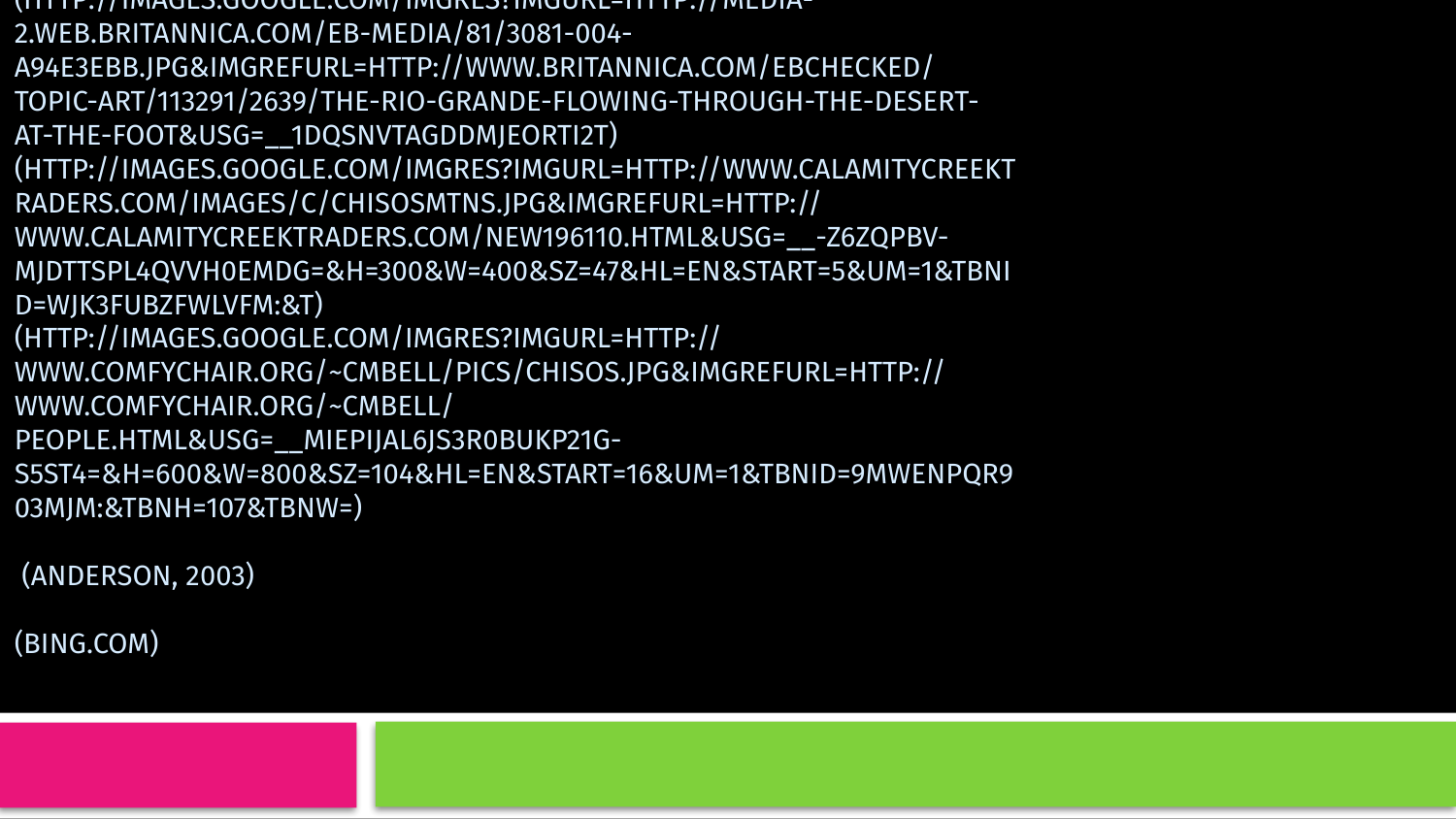

# (http://images.google.com/imgres?imgurl=http://media-2.web.britannica.com/eb-media/81/3081-004-A94E3EBB.jpg&imgrefurl=http://www.britannica.com/EBchecked/topic-art/113291/2639/The-Rio-Grande-flowing-through-the-desert-at-the-foot&usg=__1DqSnVtaGDDmjEOrti2t) (http://images.google.com/imgres?imgurl=http://www.calamitycreektraders.com/images/c/chisosmtns.jpg&imgrefurl=http://www.calamitycreektraders.com/new196110.html&usg=__-Z6ZqpBV-MJDTtSPl4qVVH0eMdg=&h=300&w=400&sz=47&hl=en&start=5&um=1&tbnid=WJK3fUbzfWLVfM:&t) (http://images.google.com/imgres?imgurl=http://www.comfychair.org/~cmbell/pics/chisos.jpg&imgrefurl=http://www.comfychair.org/~cmbell/people.html&usg=__MiepiJal6Js3r0BuKP21G-s5st4=&h=600&w=800&sz=104&hl=en&start=16&um=1&tbnid=9MwenPqR903mjM:&tbnh=107&tbnw=) (Anderson, 2003) (Bing.com)